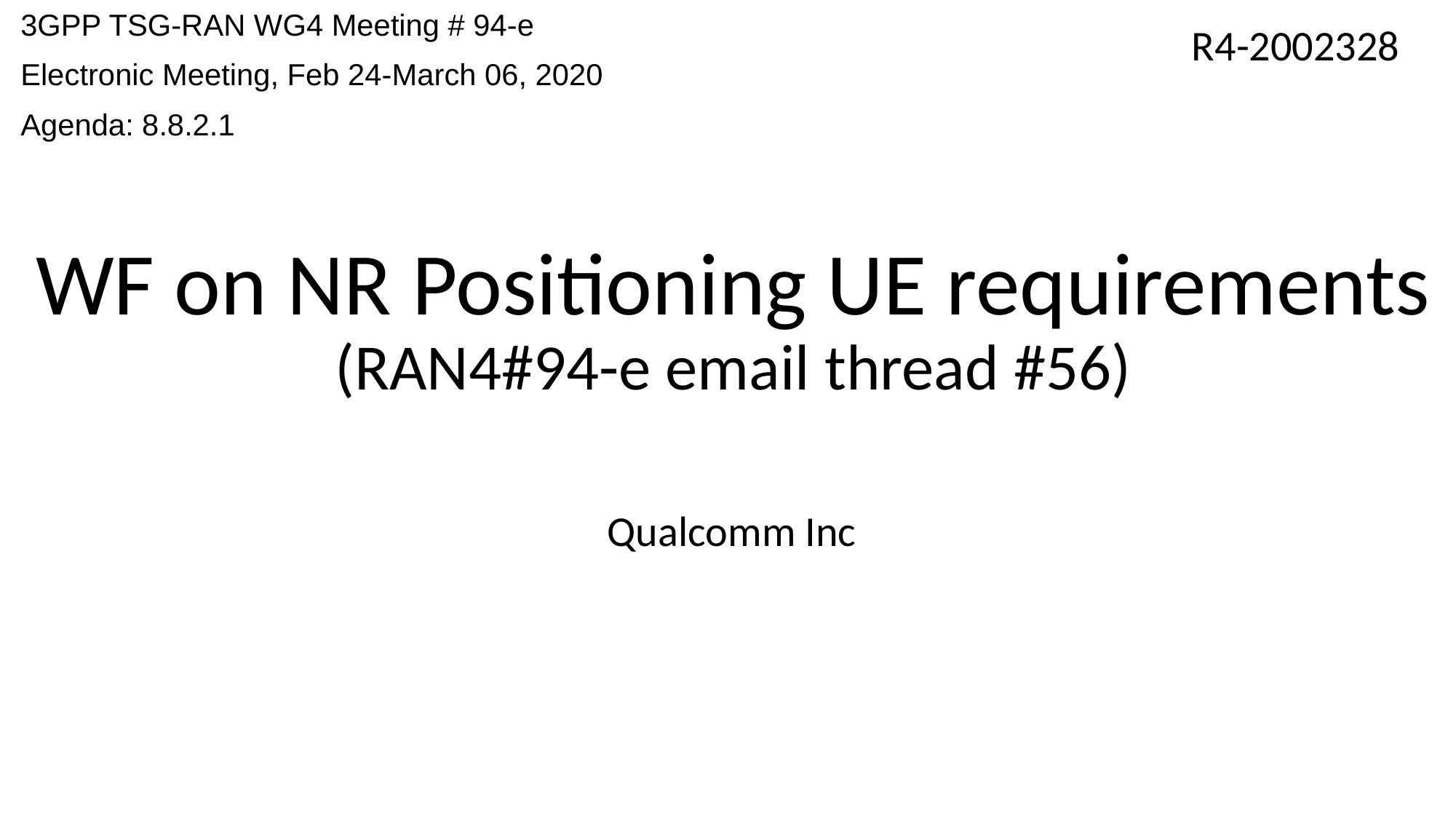

3GPP TSG-RAN WG4 Meeting # 94-e
Electronic Meeting, Feb 24-March 06, 2020
Agenda: 8.8.2.1
R4-2002328
# WF on NR Positioning UE requirements (RAN4#94-e email thread #56)
Qualcomm Inc